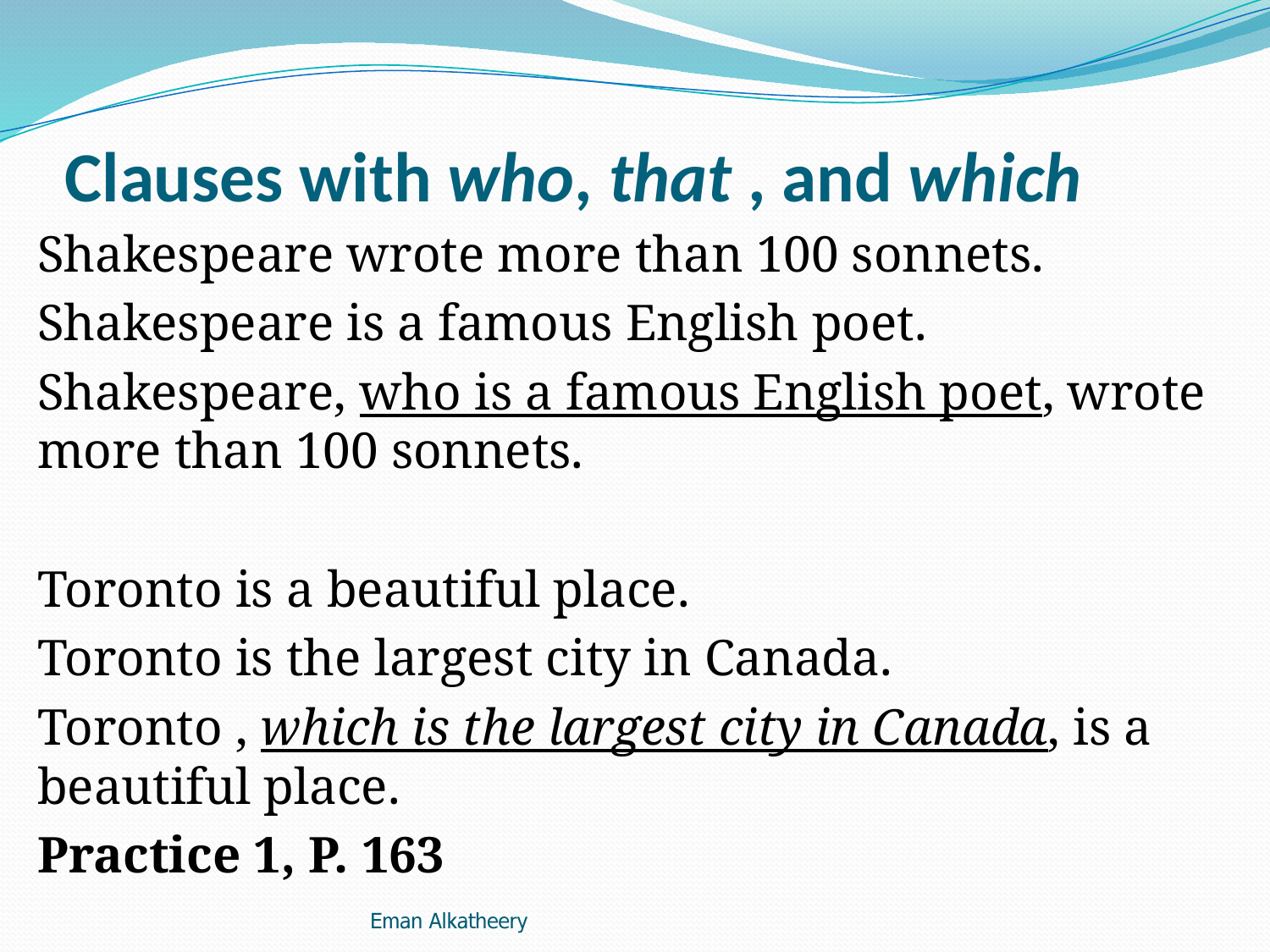

# Clauses with who, that , and which
Shakespeare wrote more than 100 sonnets.
Shakespeare is a famous English poet.
Shakespeare, who is a famous English poet, wrote more than 100 sonnets.

Toronto is a beautiful place.
Toronto is the largest city in Canada.
Toronto , which is the largest city in Canada, is a beautiful place.
Practice 1, P. 163

Eman Alkatheery